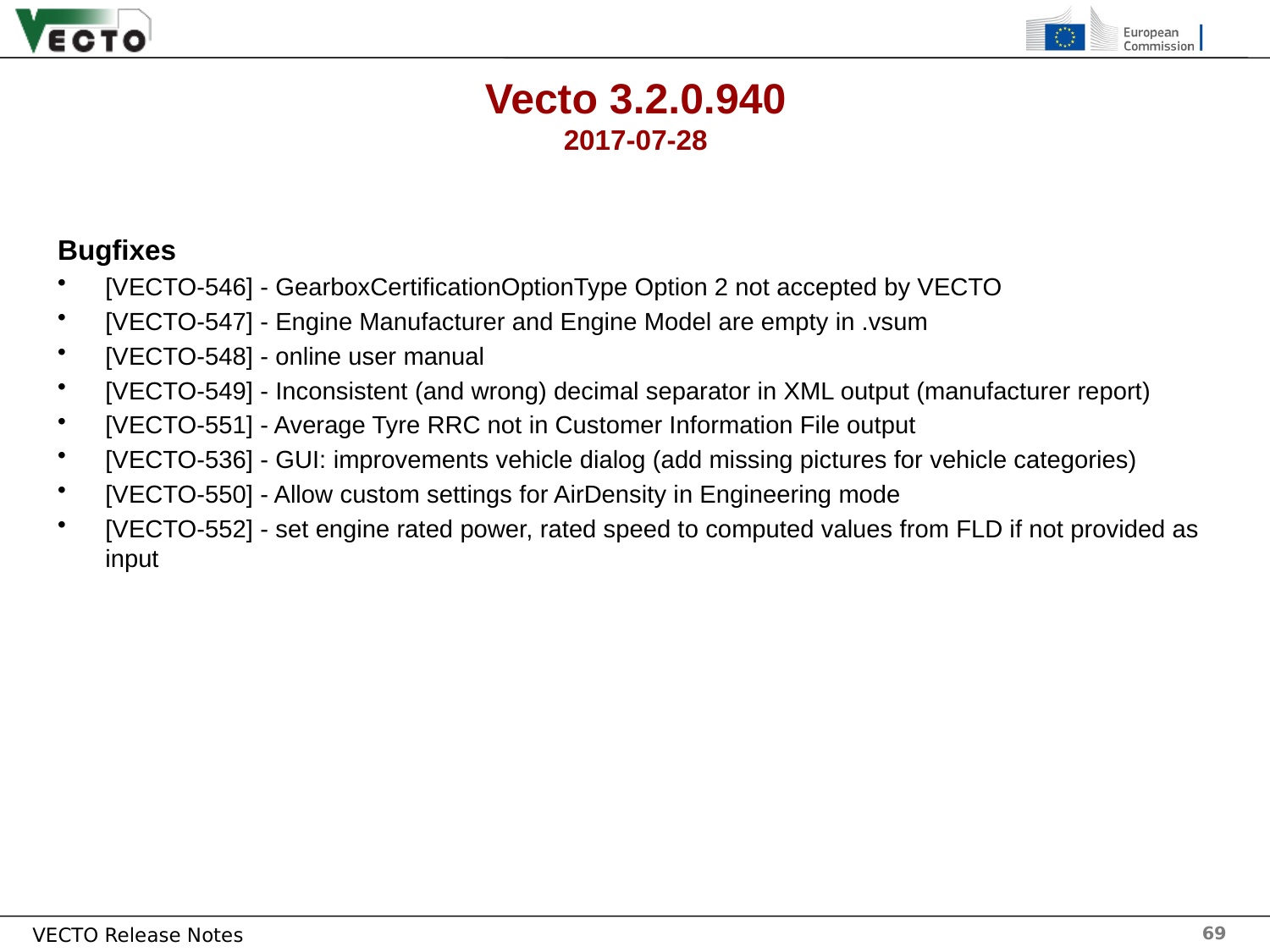

# Vecto 3.2.0.940 2017-07-28
Bugfixes
[VECTO-546] - GearboxCertificationOptionType Option 2 not accepted by VECTO
[VECTO-547] - Engine Manufacturer and Engine Model are empty in .vsum
[VECTO-548] - online user manual
[VECTO-549] - Inconsistent (and wrong) decimal separator in XML output (manufacturer report)
[VECTO-551] - Average Tyre RRC not in Customer Information File output
[VECTO-536] - GUI: improvements vehicle dialog (add missing pictures for vehicle categories)
[VECTO-550] - Allow custom settings for AirDensity in Engineering mode
[VECTO-552] - set engine rated power, rated speed to computed values from FLD if not provided as input